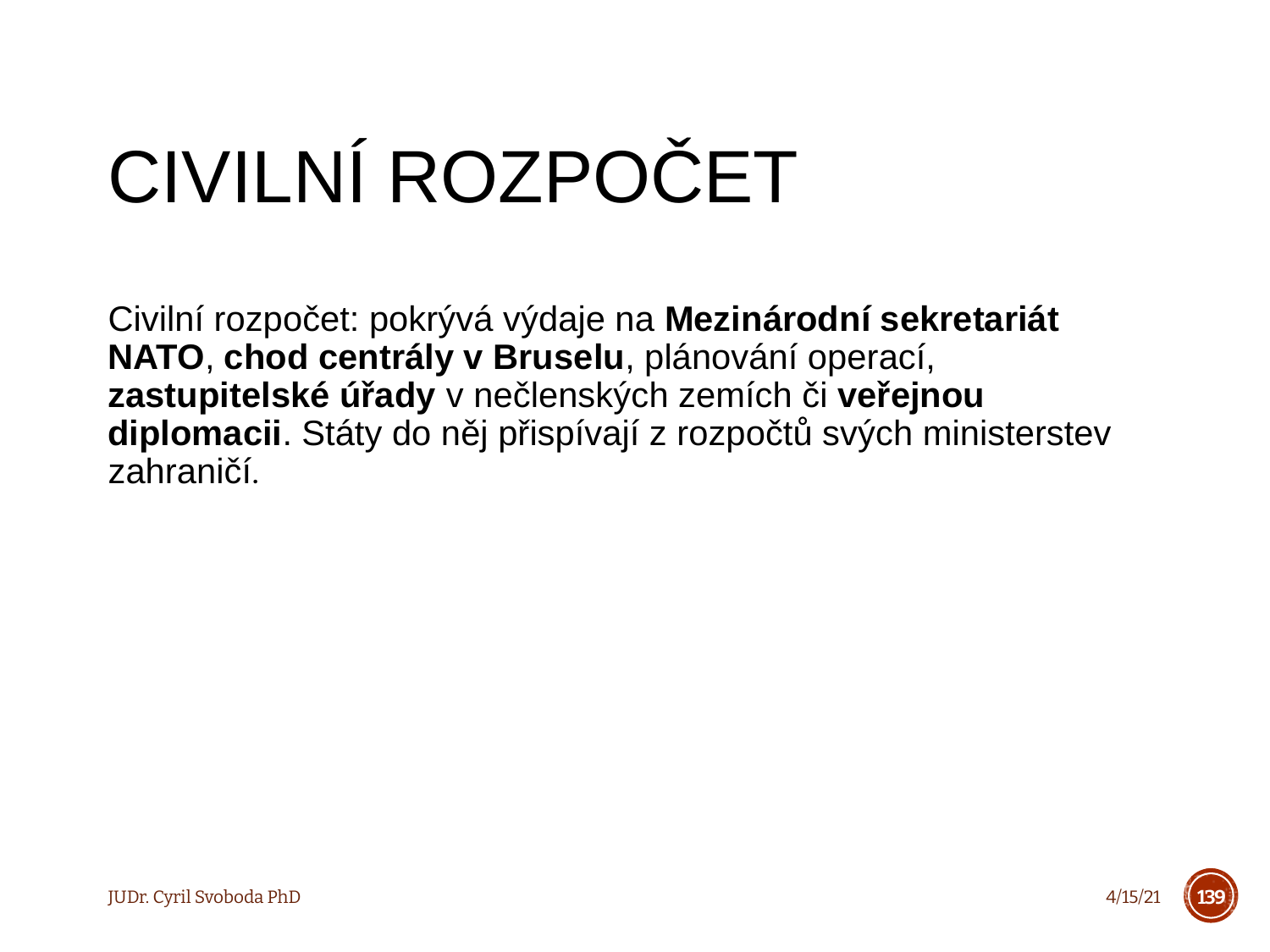

# Civilní rozpočet
Civilní rozpočet: pokrývá výdaje na Mezinárodní sekretariát NATO, chod centrály v Bruselu, plánování operací, zastupitelské úřady v nečlenských zemích či veřejnou diplomacii. Státy do něj přispívají z rozpočtů svých ministerstev zahraničí.
JUDr. Cyril Svoboda PhD
4/15/21
139